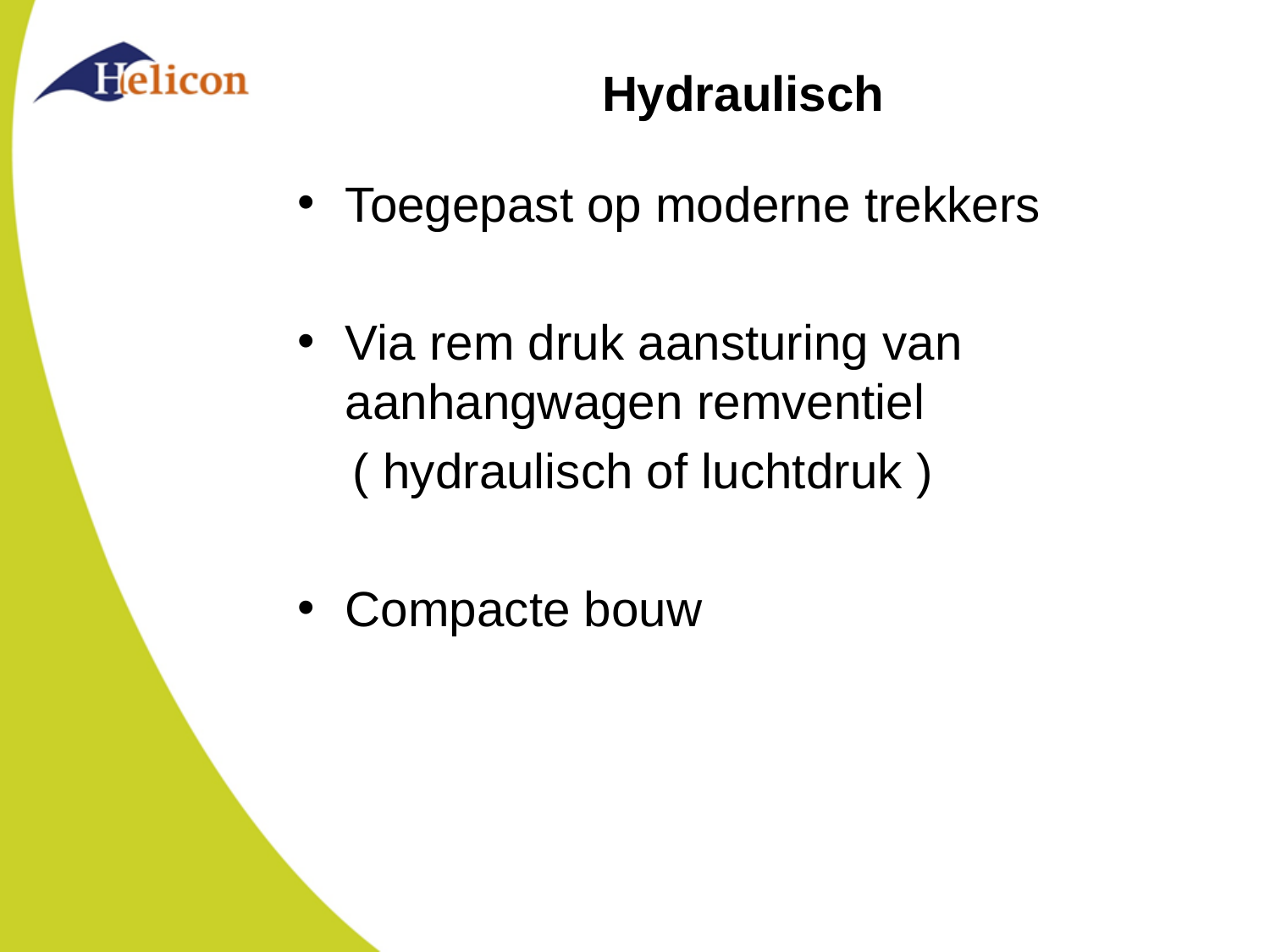

# Hydraulisch
Toegepast op moderne trekkers

Via rem druk aansturing van aanhangwagen remventiel
    ( hydraulisch of luchtdruk )

Compacte bouw